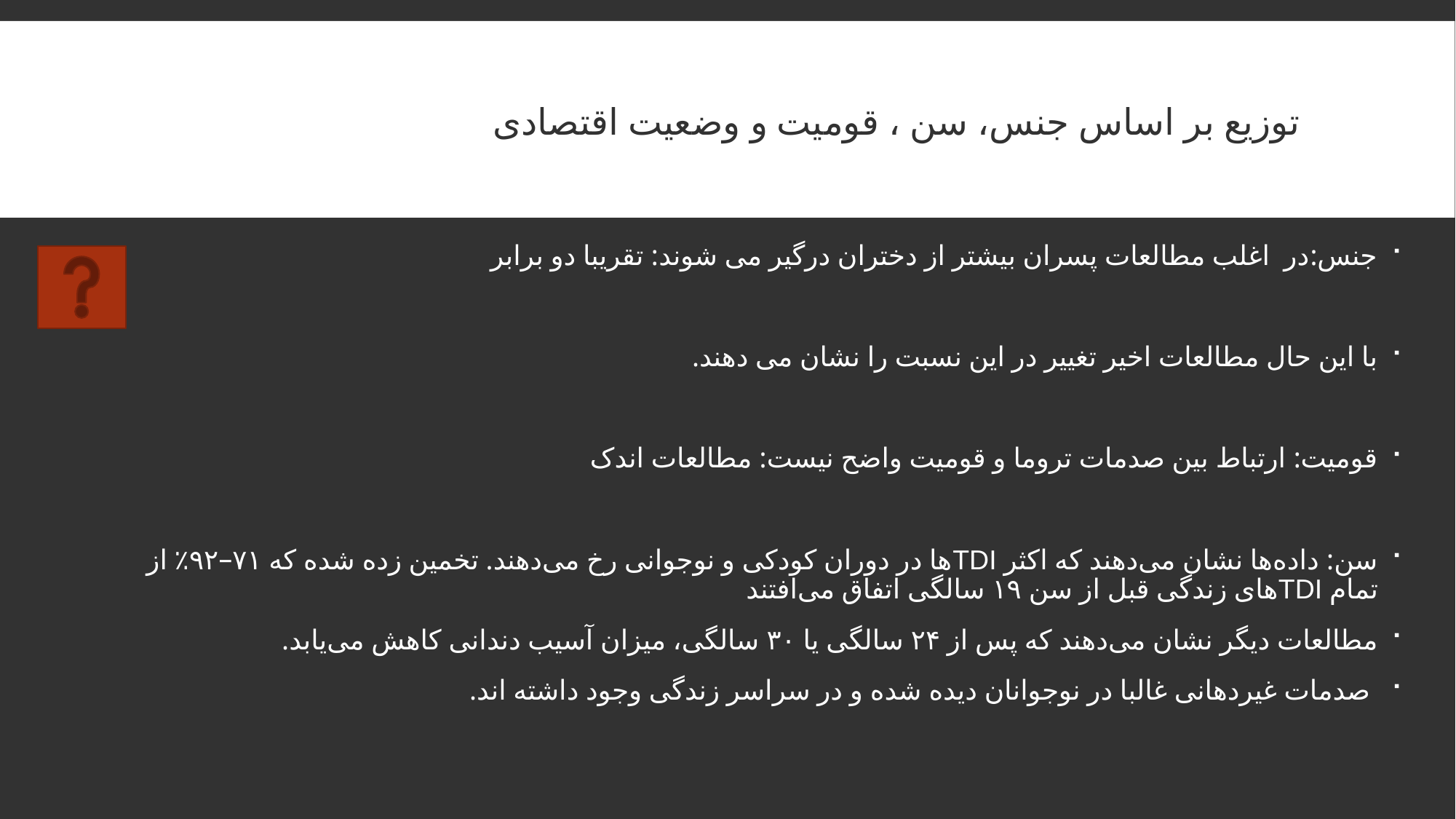

# توزیع بر اساس جنس، سن ، قومیت و وضعیت اقتصادی
جنس:در  اغلب مطالعات پسران بیشتر از دختران درگیر می شوند: تقریبا دو برابر

با این حال مطالعات اخیر تغییر در این نسبت را نشان می دهند.

قومیت: ارتباط بین صدمات تروما و قومیت واضح نیست: مطالعات اندک

سن: داده‌ها نشان می‌دهند که اکثر TDIها در دوران کودکی و نوجوانی رخ می‌دهند. تخمین زده شده که ۷۱–۹۲٪ از تمام TDIهای زندگی قبل از سن ۱۹ سالگی اتفاق می‌افتند
مطالعات دیگر نشان می‌دهند که پس از ۲۴ سالگی یا ۳۰ سالگی، میزان آسیب دندانی کاهش می‌یابد.
 صدمات غیردهانی غالبا در نوجوانان دیده شده و در سراسر زندگی وجود داشته اند.